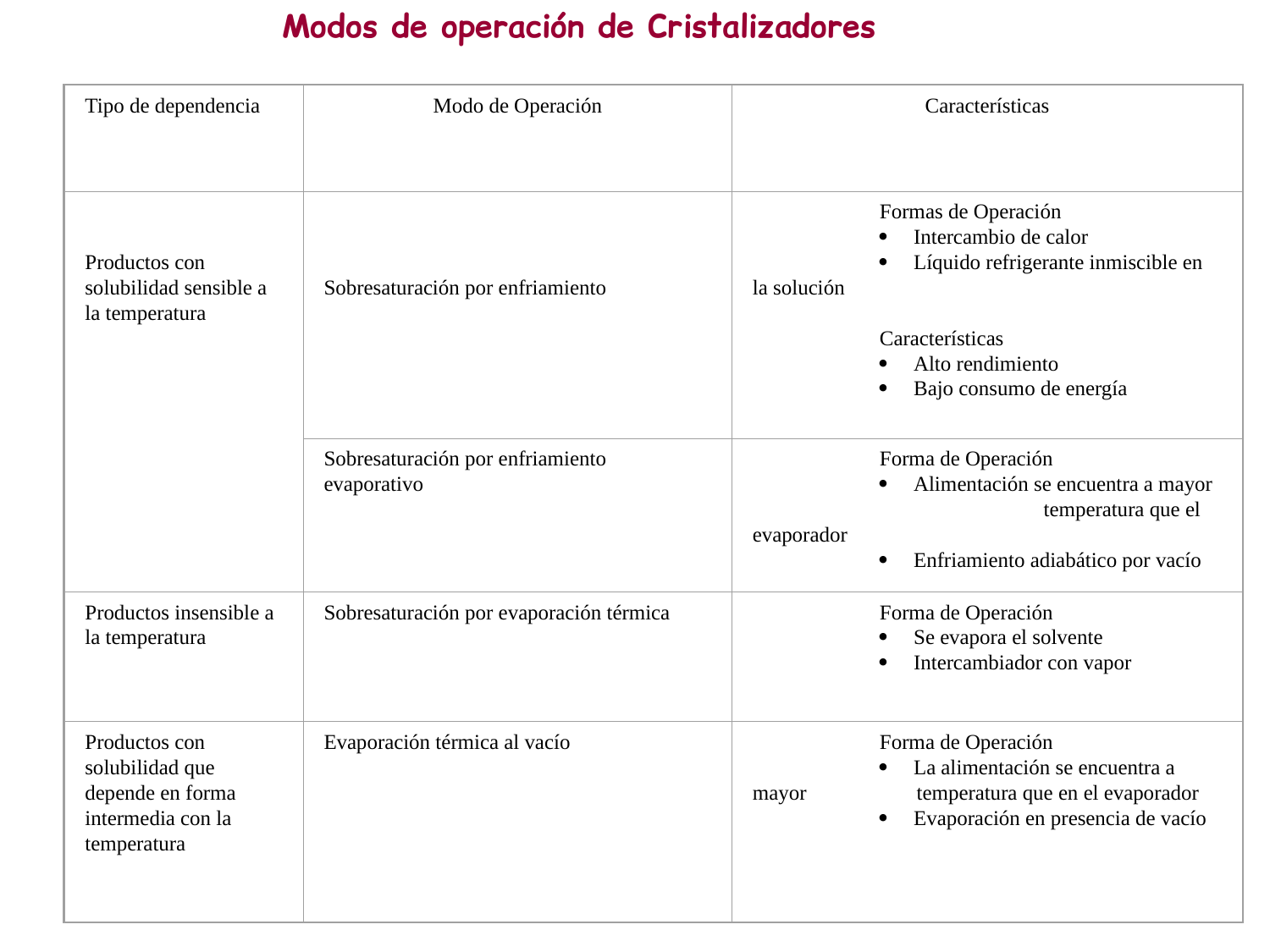

Modos de operación de Cristalizadores

Tipo de dependencia

Modo de Operación

Características

Productos con solubilidad sensible a la temperatura

Sobresaturación por enfriamiento

	Formas de Operación
	•        Intercambio de calor
	•        Líquido refrigerante inmiscible en la solución

	Características
	•        Alto rendimiento
	•        Bajo consumo de energía

Sobresaturación por enfriamiento evaporativo

	Forma de Operación
	•        Alimentación se encuentra a mayor 		       temperatura que el evaporador
	•        Enfriamiento adiabático por vacío

Productos insensible a la temperatura

Sobresaturación por evaporación térmica

	Forma de Operación
	•        Se evapora el solvente
	•        Intercambiador con vapor

Productos con solubilidad que depende en forma intermedia con la  temperatura

Evaporación térmica al vacío

	Forma de Operación
	•        La alimentación se encuentra a mayor 	       temperatura que en el evaporador
	•        Evaporación en presencia de vacío